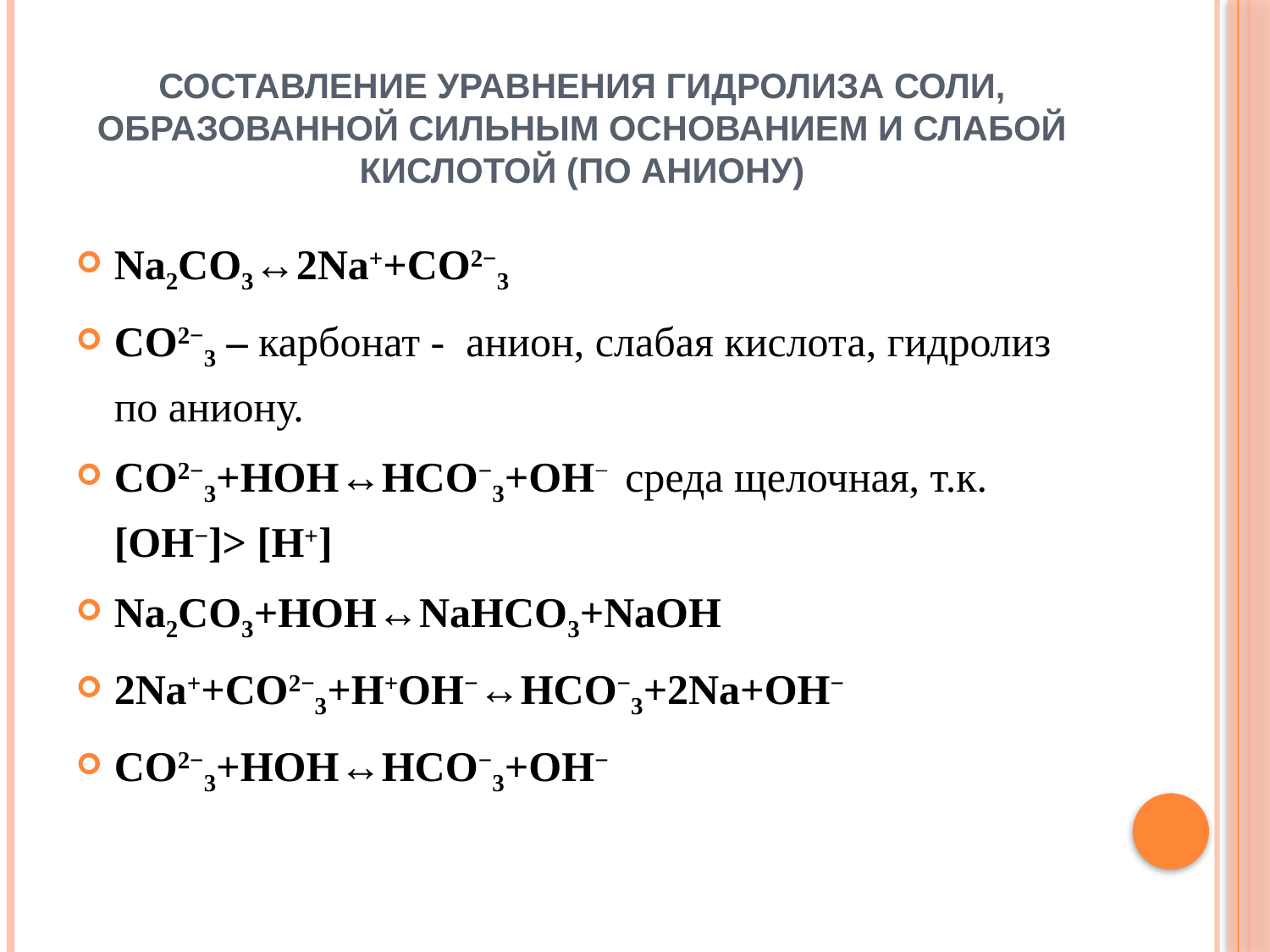

# Составление уравнения гидролиза соли, образованной сильным основанием и слабой кислотой (по аниону)
Na2CO3↔2Na++CO2−3
CO2−3 – карбонат -  анион, слабая кислота, гидролиз по аниону.
CO2−3+HOH↔HCO−3+OH−  среда щелочная, т.к.   [OH−]> [H+]
Na2CO3+HOH↔NaHCO3+NaOH
2Na++CO2−3+H+OH−↔HCO−3+2Na+OH−
CO2−3+HOH↔HCO−3+OH−